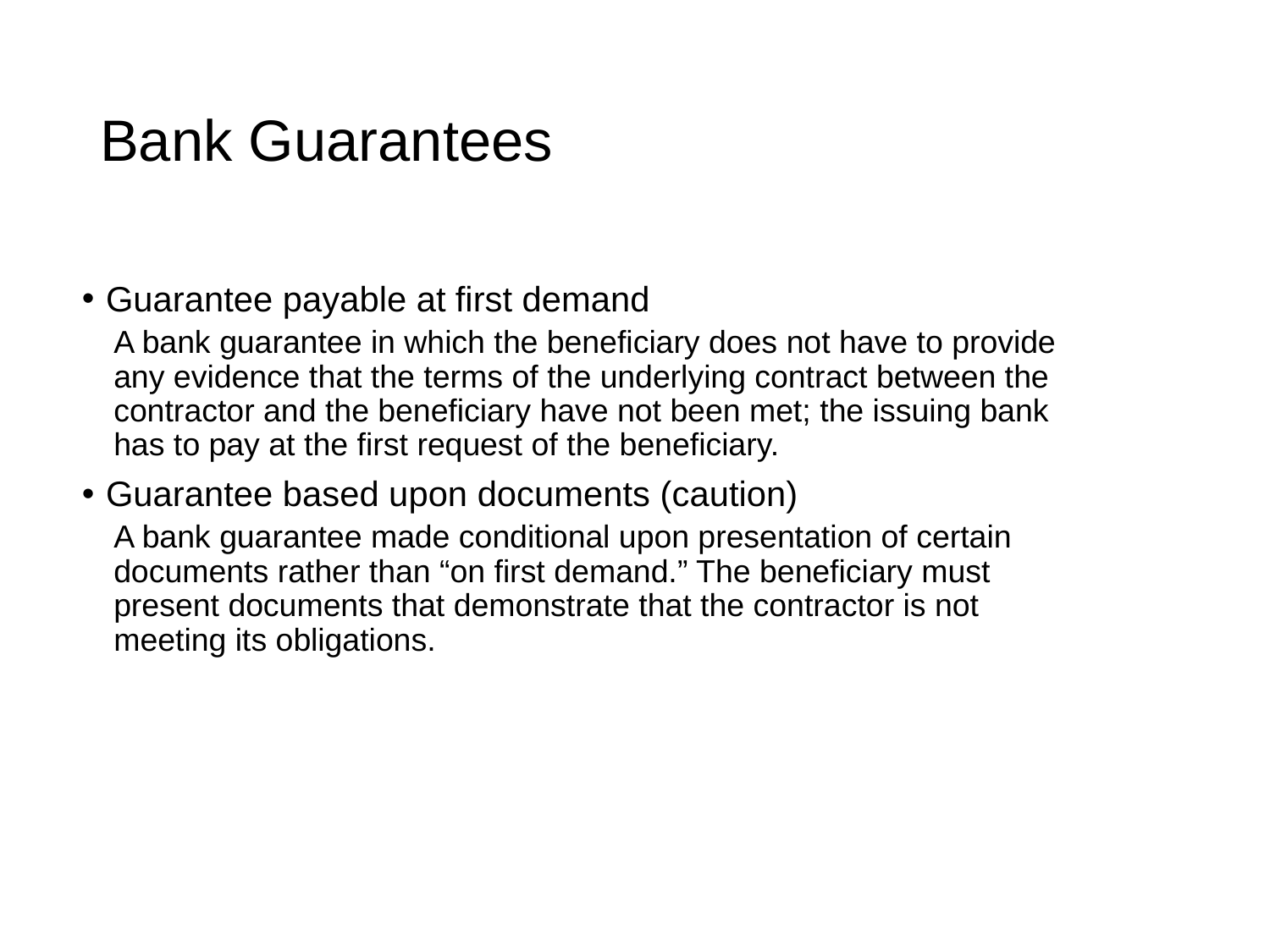

# Bank Guarantees
Guarantee payable at first demand
A bank guarantee in which the beneficiary does not have to provide any evidence that the terms of the underlying contract between the contractor and the beneficiary have not been met; the issuing bank has to pay at the first request of the beneficiary.
Guarantee based upon documents (caution)
A bank guarantee made conditional upon presentation of certain documents rather than “on first demand.” The beneficiary must present documents that demonstrate that the contractor is not meeting its obligations.